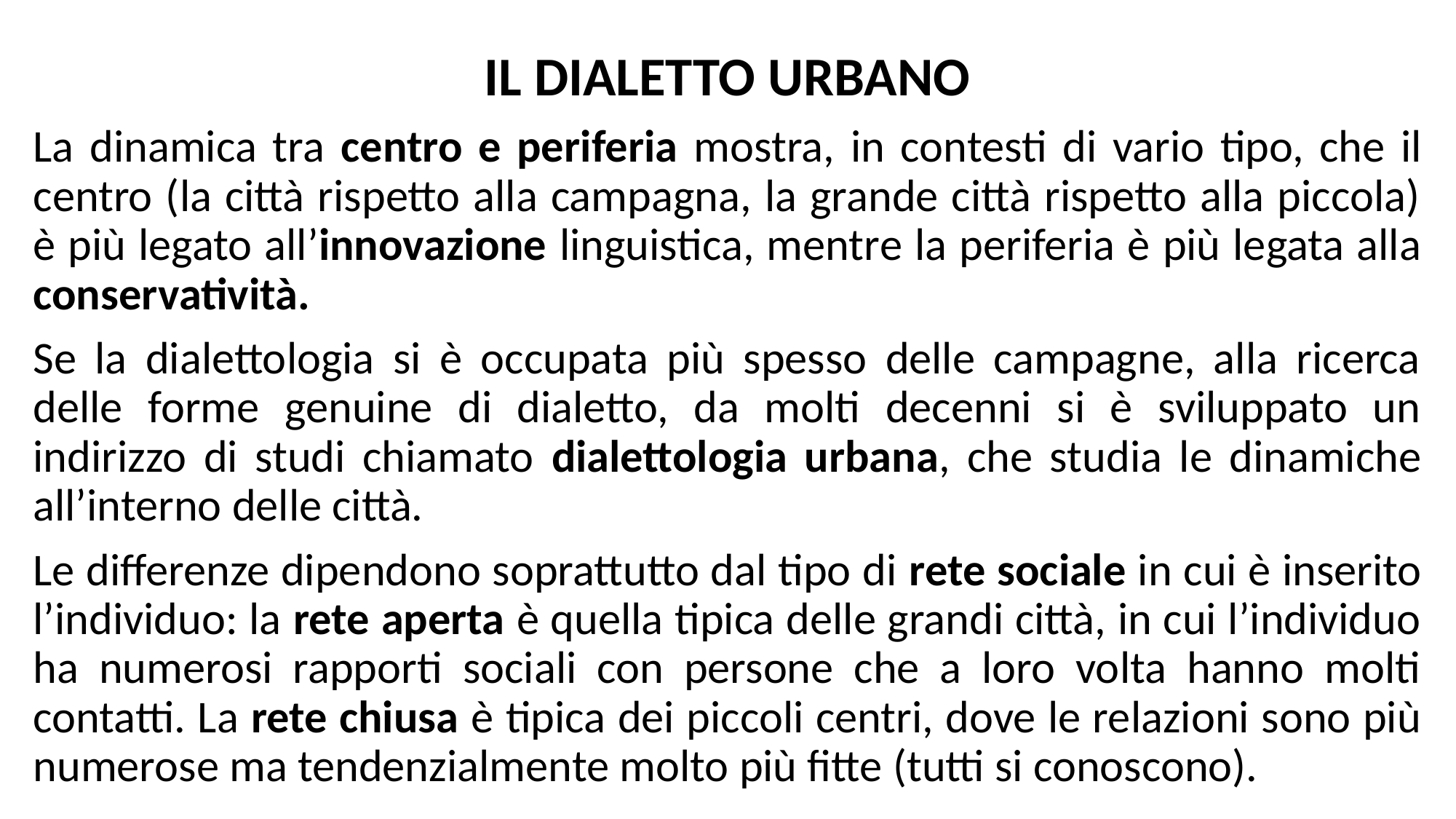

# IL DIALETTO URBANO
La dinamica tra centro e periferia mostra, in contesti di vario tipo, che il centro (la città rispetto alla campagna, la grande città rispetto alla piccola) è più legato all’innovazione linguistica, mentre la periferia è più legata alla conservatività.
Se la dialettologia si è occupata più spesso delle campagne, alla ricerca delle forme genuine di dialetto, da molti decenni si è sviluppato un indirizzo di studi chiamato dialettologia urbana, che studia le dinamiche all’interno delle città.
Le differenze dipendono soprattutto dal tipo di rete sociale in cui è inserito l’individuo: la rete aperta è quella tipica delle grandi città, in cui l’individuo ha numerosi rapporti sociali con persone che a loro volta hanno molti contatti. La rete chiusa è tipica dei piccoli centri, dove le relazioni sono più numerose ma tendenzialmente molto più fitte (tutti si conoscono).